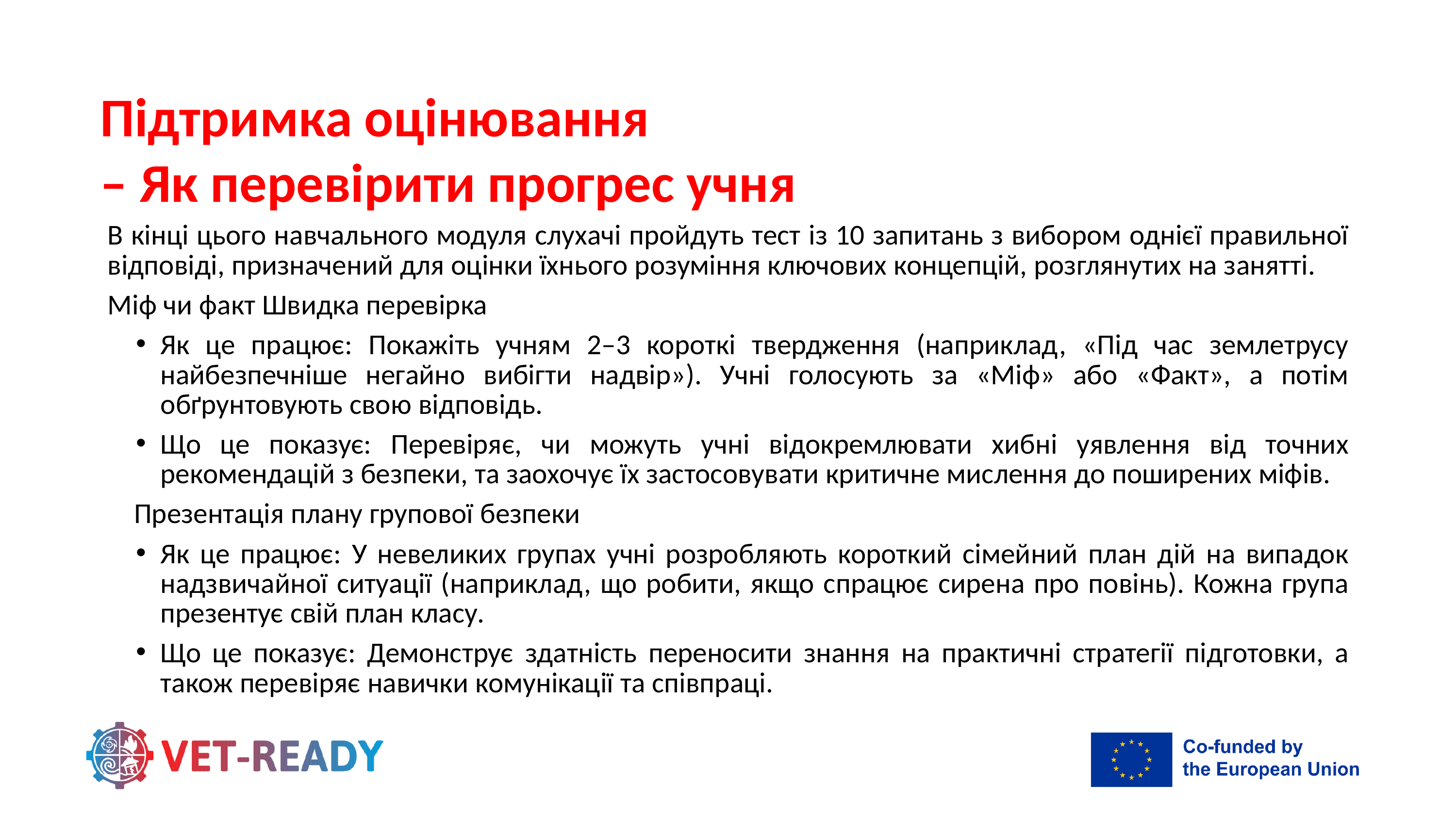

Підтримка оцінювання
– Як перевірити прогрес учня
В кінці цього навчального модуля слухачі пройдуть тест із 10 запитань з вибором однієї правильної відповіді, призначений для оцінки їхнього розуміння ключових концепцій, розглянутих на занятті.
Міф чи факт Швидка перевірка
Як це працює: Покажіть учням 2–3 короткі твердження (наприклад, «Під час землетрусу найбезпечніше негайно вибігти надвір»). Учні голосують за «Міф» або «Факт», а потім обґрунтовують свою відповідь.
Що це показує: Перевіряє, чи можуть учні відокремлювати хибні уявлення від точних рекомендацій з безпеки, та заохочує їх застосовувати критичне мислення до поширених міфів.
Презентація плану групової безпеки
Як це працює: У невеликих групах учні розробляють короткий сімейний план дій на випадок надзвичайної ситуації (наприклад, що робити, якщо спрацює сирена про повінь). Кожна група презентує свій план класу.
Що це показує: Демонструє здатність переносити знання на практичні стратегії підготовки, а також перевіряє навички комунікації та співпраці.